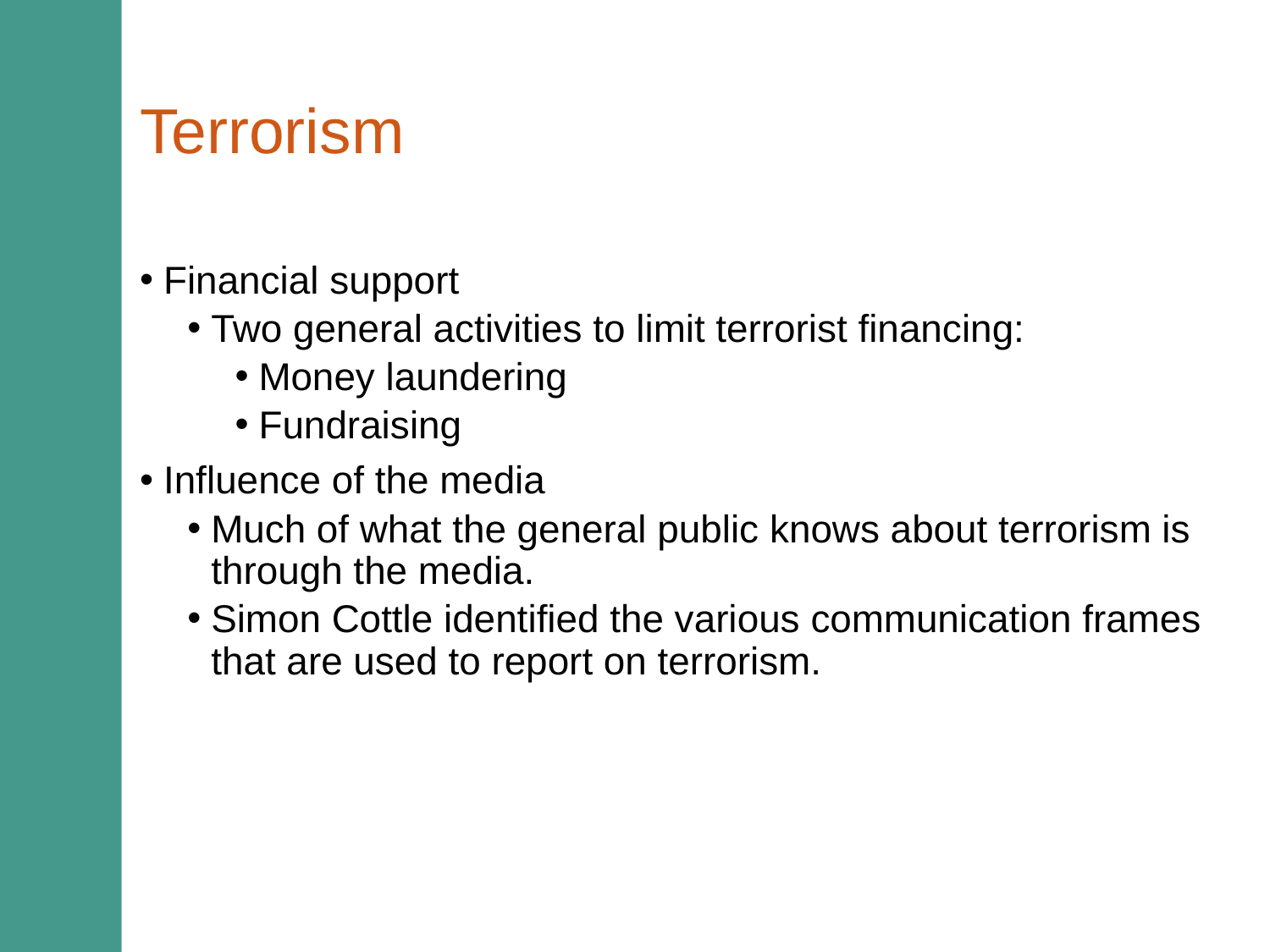

# Terrorism
Financial support
Two general activities to limit terrorist financing:
Money laundering
Fundraising
Influence of the media
Much of what the general public knows about terrorism is through the media.
Simon Cottle identified the various communication frames that are used to report on terrorism.